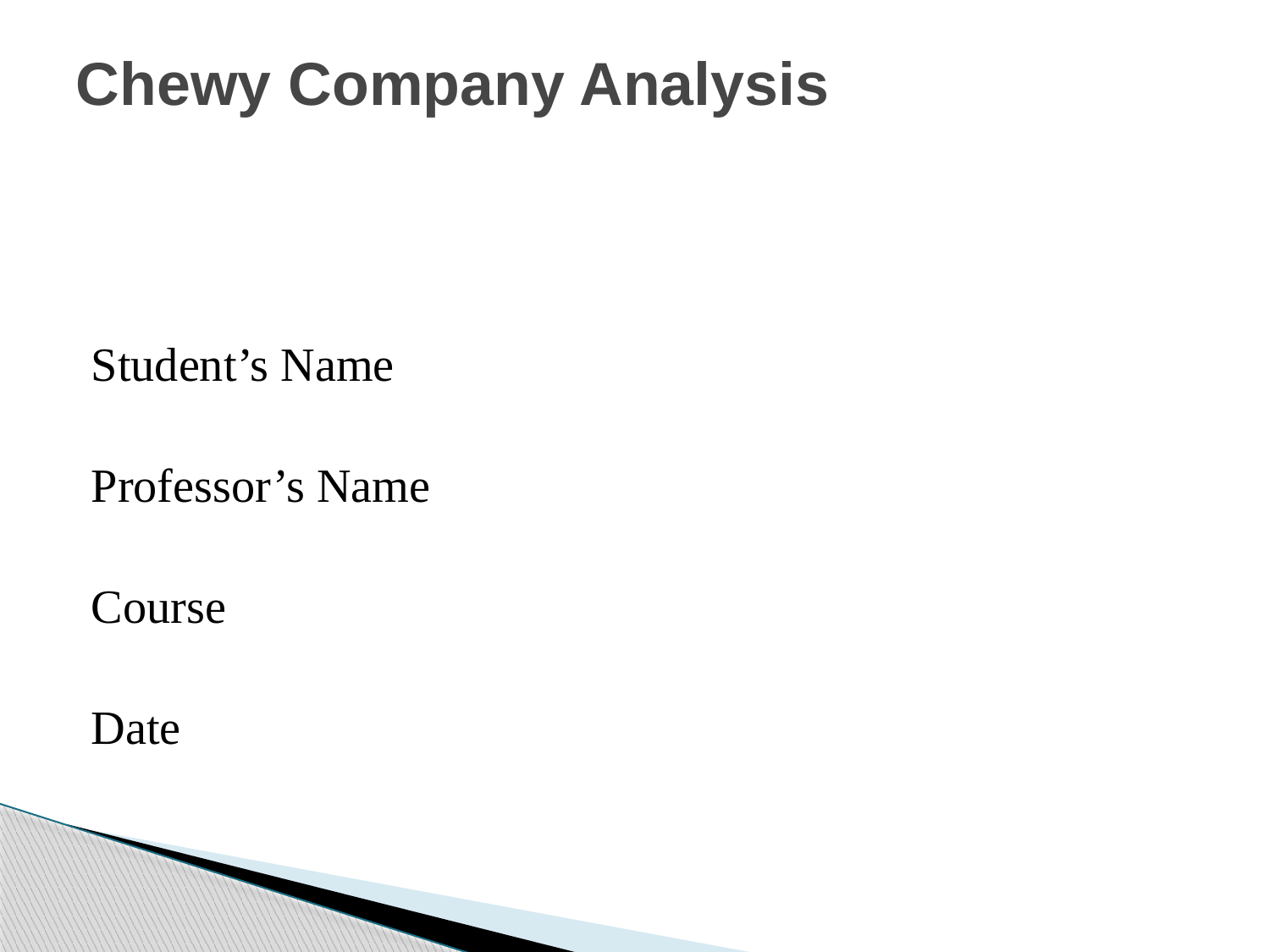

# Chewy Company Analysis

Student’s Name
Professor’s Name
Course
Date